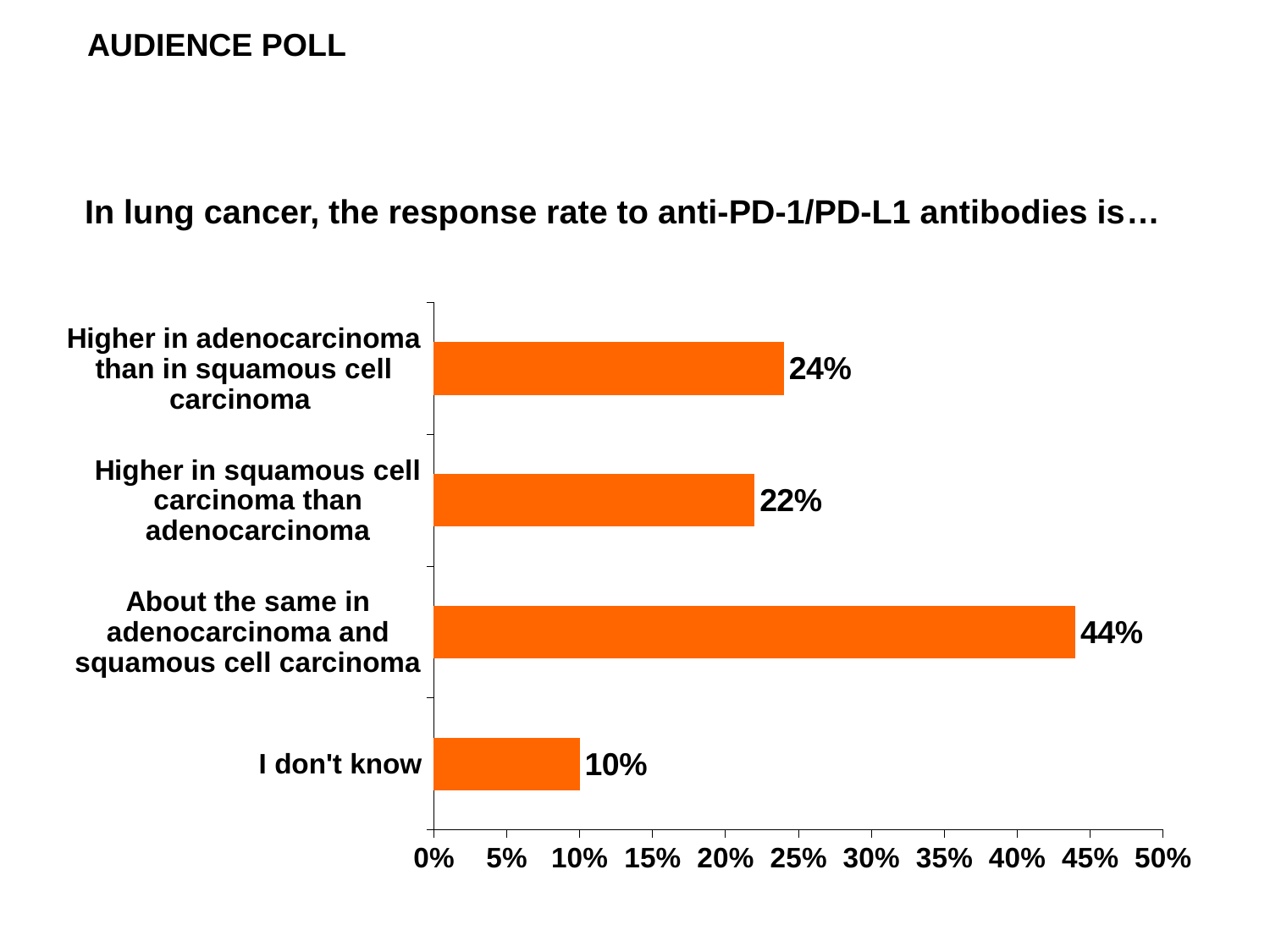

AUDIENCE POLL
In lung cancer, the response rate to anti-PD-1/PD-L1 antibodies is…

### Chart

| Category | Series 1 |
|---|---|
| I don't know | 0.1 |
| About the same in adenocarcinoma and squamous cell carcinoma | 0.44 |
| Higher in squamous cell carcinoma than adenocarcinoma | 0.22 |
| Higher in adenocarcinoma than in squamous cell carcinoma  | 0.24 |